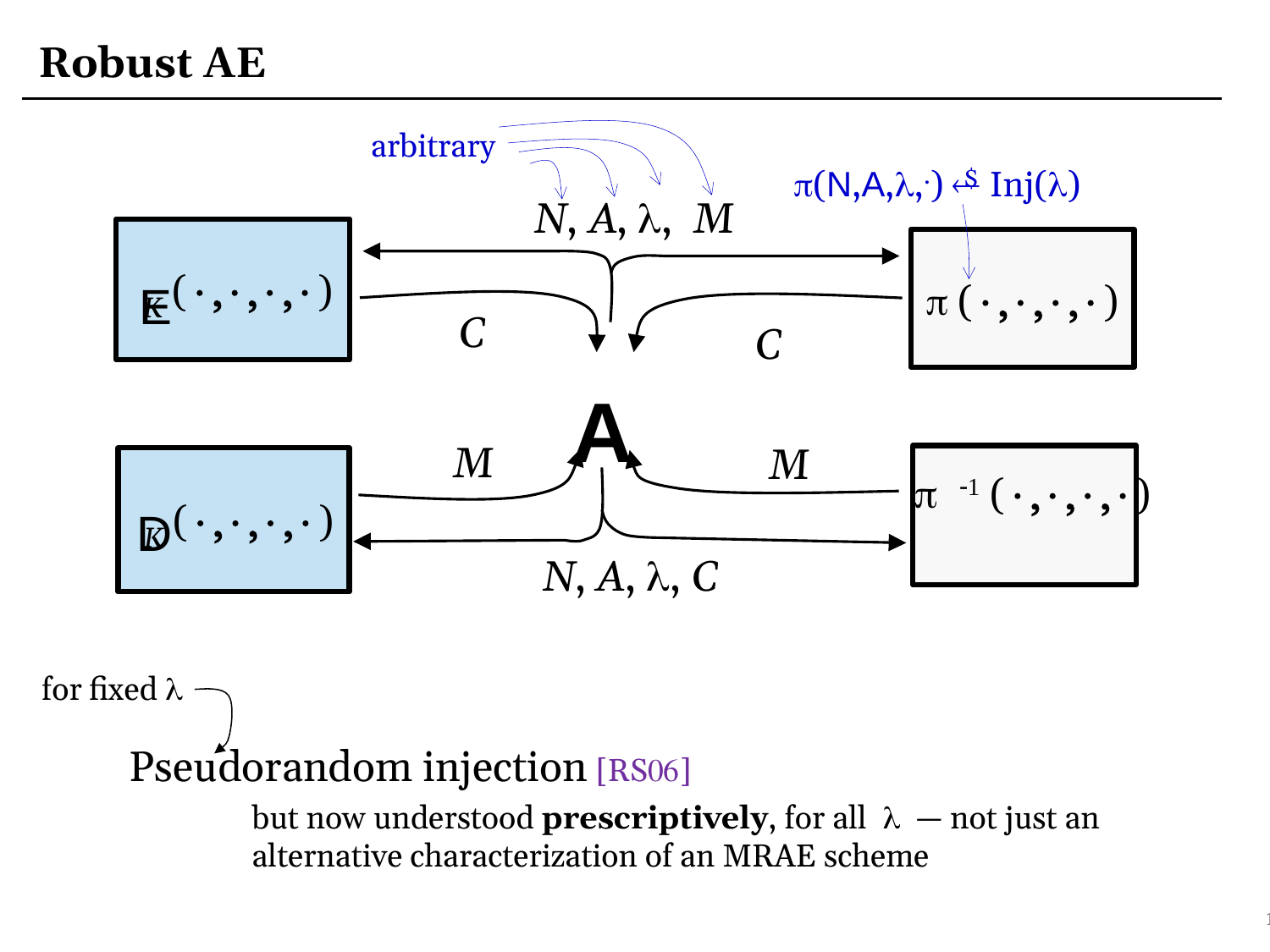

Robust AE
arbitrary

π(N,A,λ,.) ← Inj(λ)
$

N, A, λ, M

 K (⋅,⋅,⋅,⋅)
π (⋅,⋅,⋅,⋅)

E

C
C
A
M
M

 K (⋅,⋅,⋅,⋅)

π −1 (⋅,⋅,⋅,⋅)

D

N, A, λ, C
for fixed λ

Pseudorandom injection [RS06]
but now understood prescriptively, for all λ  — not just an alternative characterization of an MRAE scheme